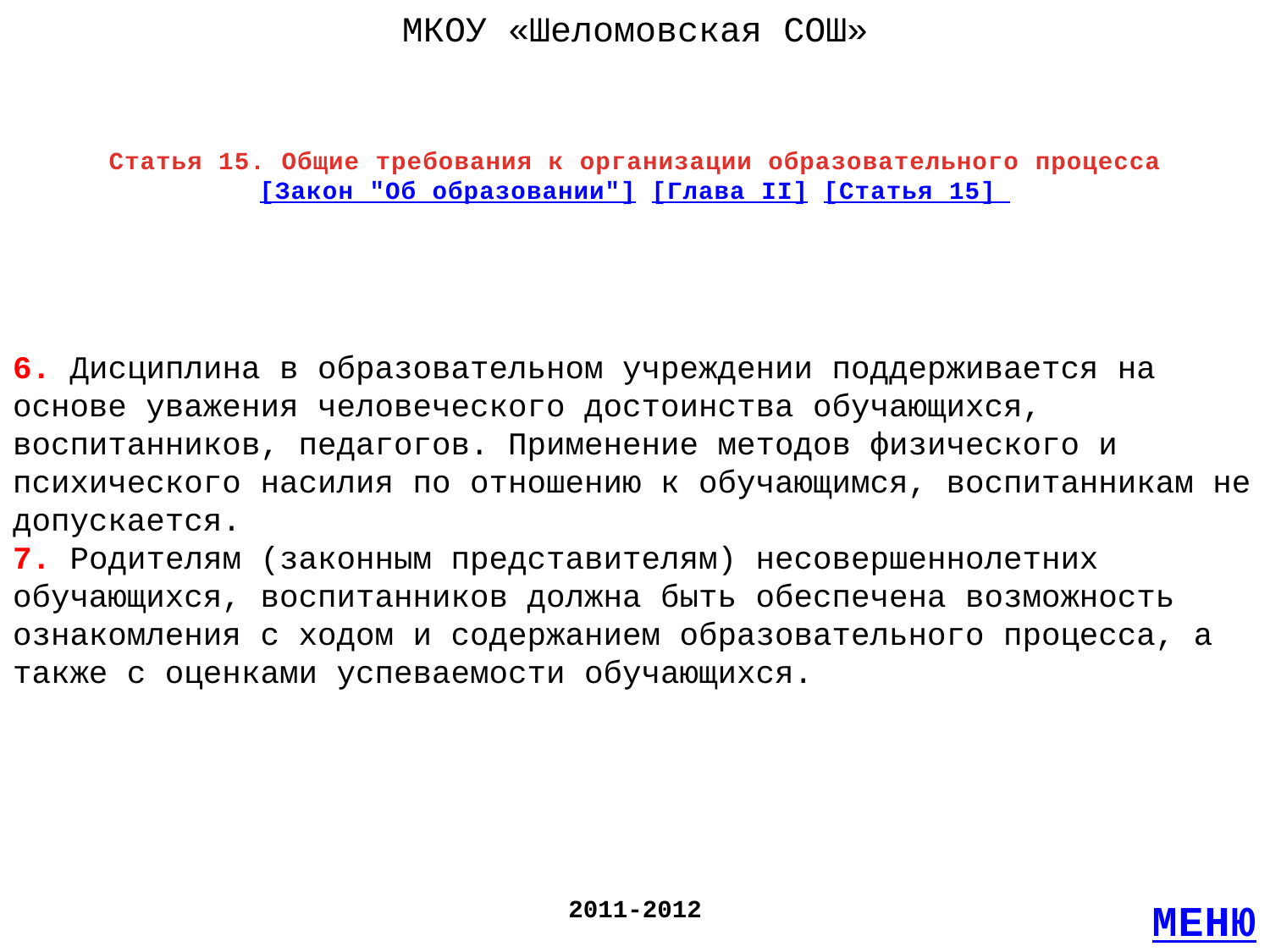

МКОУ «Шеломовская СОШ»
Статья 15. Общие требования к организации образовательного процесса
[Закон "Об образовании"] [Глава II] [Статья 15]
6. Дисциплина в образовательном учреждении поддерживается на основе уважения человеческого достоинства обучающихся, воспитанников, педагогов. Применение методов физического и психического насилия по отношению к обучающимся, воспитанникам не допускается.
7. Родителям (законным представителям) несовершеннолетних обучающихся, воспитанников должна быть обеспечена возможность ознакомления с ходом и содержанием образовательного процесса, а также с оценками успеваемости обучающихся.

2011-2012
МЕНЮ